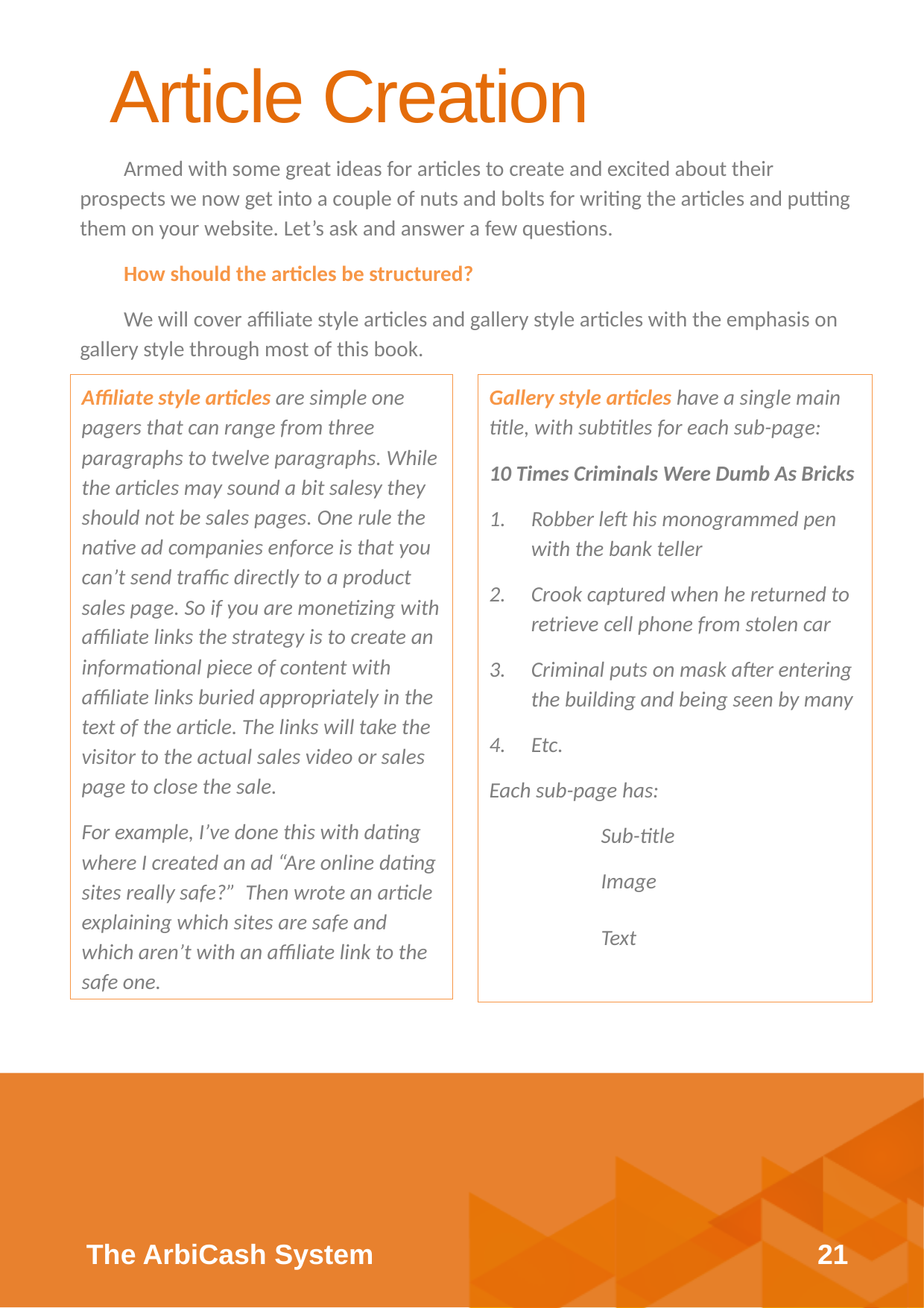

Article Creation

Armed with some great ideas for articles to create and excited about their prospects we now get into a couple of nuts and bolts for writing the articles and putting them on your website. Let’s ask and answer a few questions.
How should the articles be structured?
We will cover affiliate style articles and gallery style articles with the emphasis on gallery style through most of this book.

Affiliate style articles are simple one pagers that can range from three paragraphs to twelve paragraphs. While the articles may sound a bit salesy they should not be sales pages. One rule the native ad companies enforce is that you can’t send traffic directly to a product sales page. So if you are monetizing with affiliate links the strategy is to create an informational piece of content with affiliate links buried appropriately in the text of the article. The links will take the visitor to the actual sales video or sales page to close the sale.
For example, I’ve done this with dating where I created an ad “Are online dating sites really safe?”  Then wrote an article explaining which sites are safe and which aren’t with an affiliate link to the safe one.
Gallery style articles have a single main title, with subtitles for each sub-page:
10 Times Criminals Were Dumb As Bricks
Robber left his monogrammed pen with the bank teller
Crook captured when he returned to retrieve cell phone from stolen car
Criminal puts on mask after entering the building and being seen by many
Etc.
Each sub-page has:
Sub-title
Image
Text